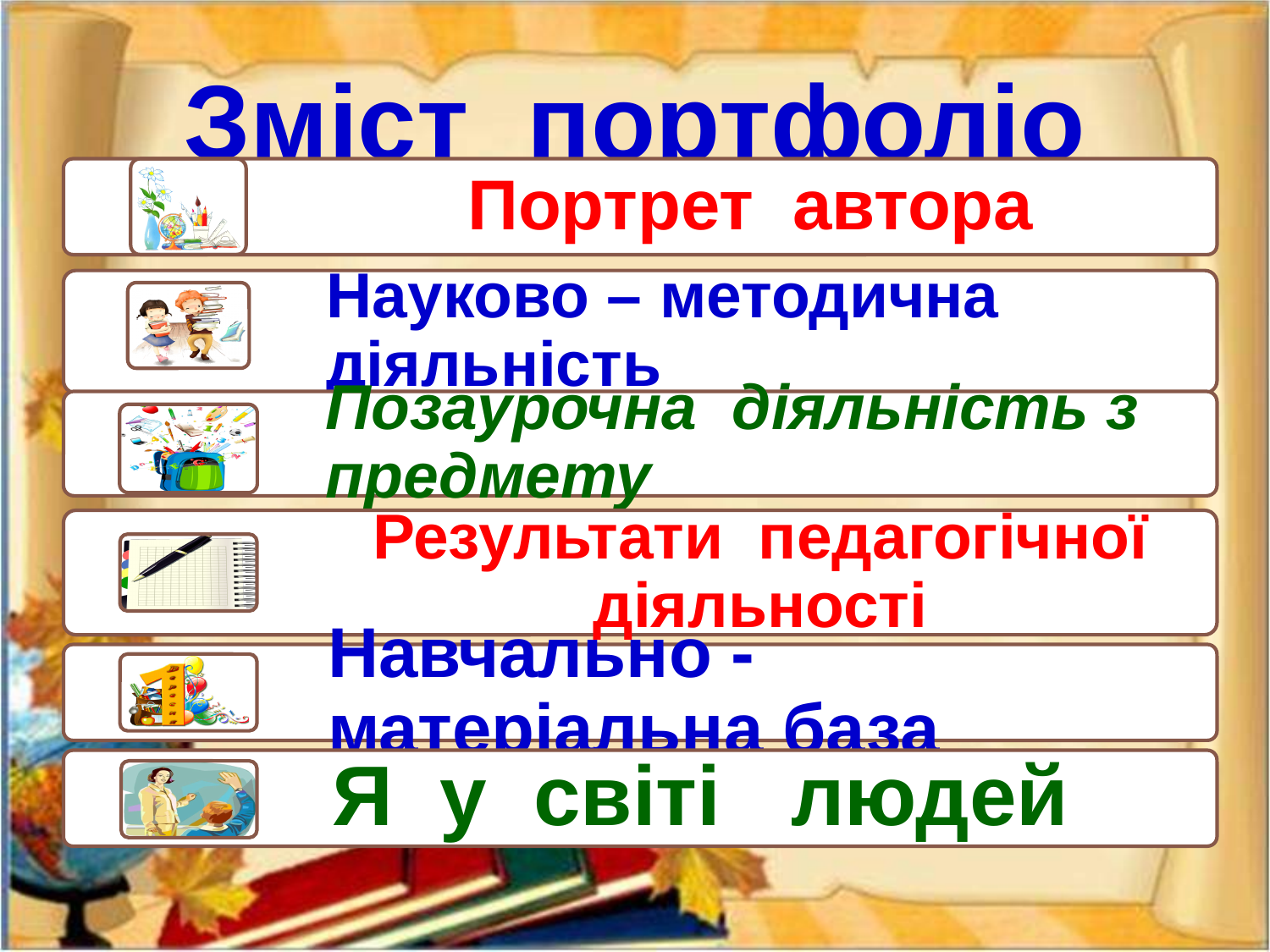

# Зміст  портфоліо
Портрет  автора
Науково – методична  діяльність
Позаурочна  діяльність з предмету
Результати  педагогічної діяльності
Навчально - матеріальна база
Я  у  світі   людей